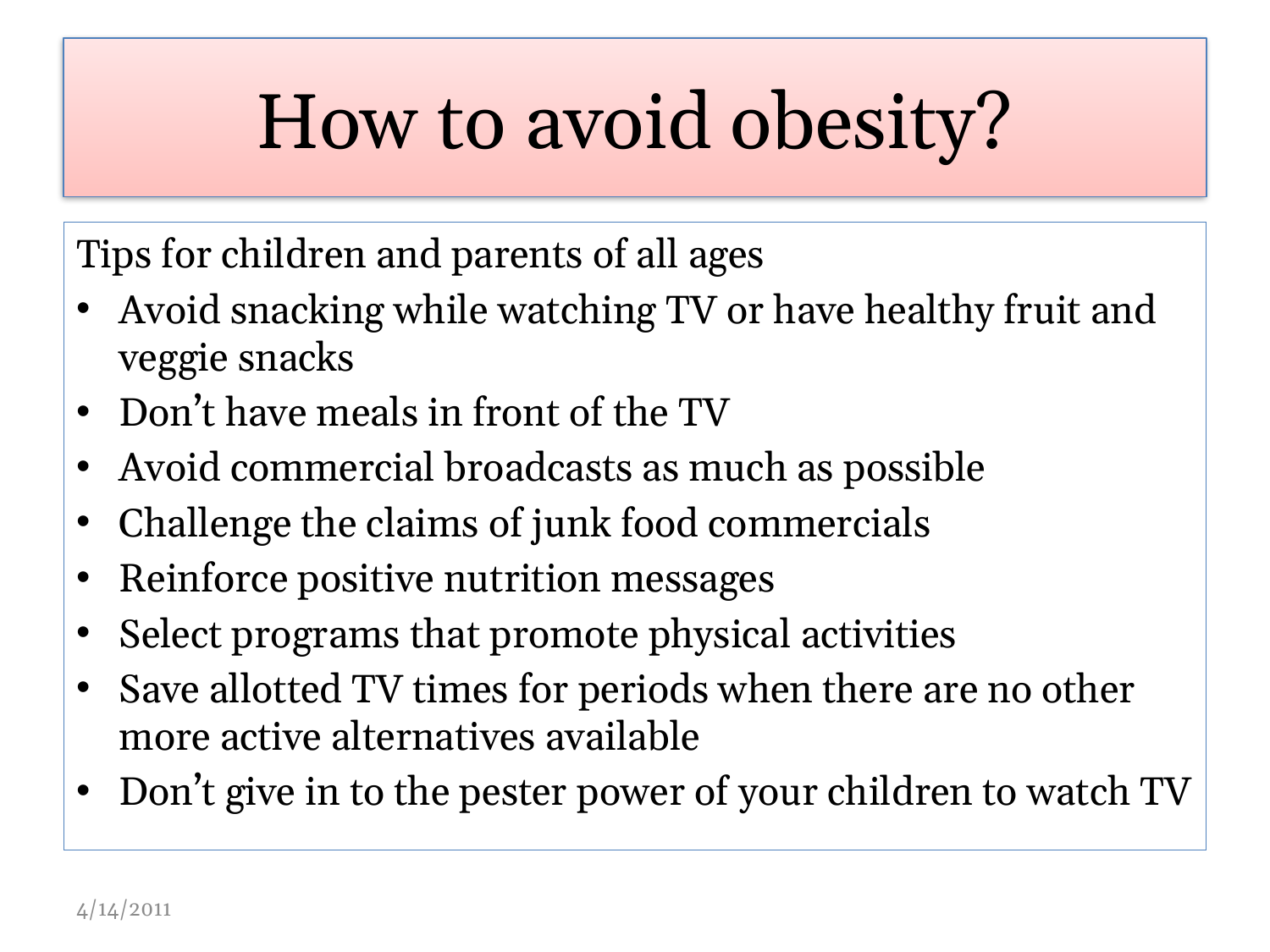

# How to avoid obesity?
Tips for children and parents of all ages
Avoid snacking while watching TV or have healthy fruit and veggie snacks
Don’t have meals in front of the TV
Avoid commercial broadcasts as much as possible
Challenge the claims of junk food commercials
Reinforce positive nutrition messages
Select programs that promote physical activities
Save allotted TV times for periods when there are no other more active alternatives available
Don’t give in to the pester power of your children to watch TV
4/14/2011